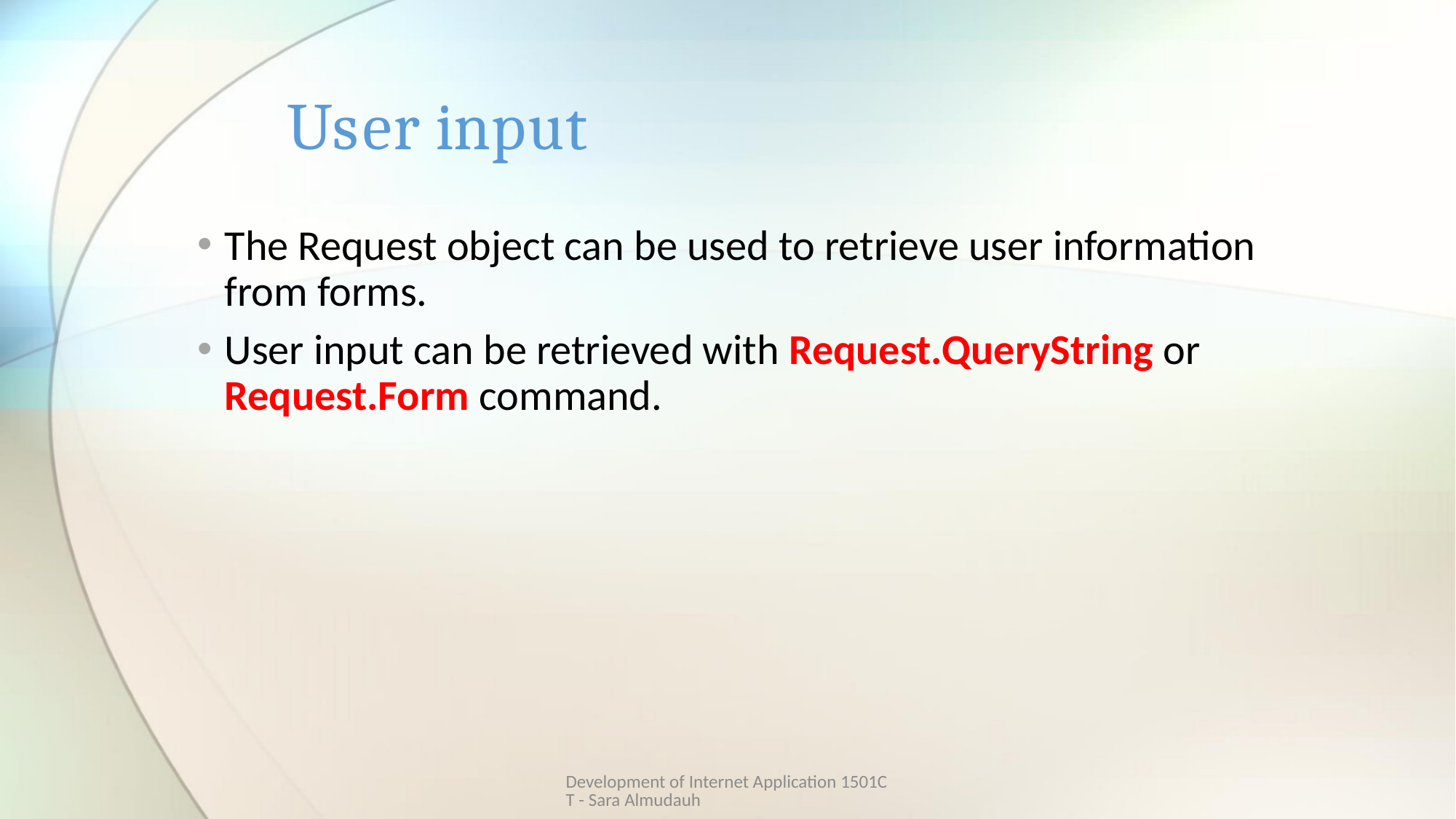

# User input
The Request object can be used to retrieve user information from forms.
User input can be retrieved with Request.QueryString or Request.Form command.

Development of Internet Application 1501CT - Sara Almudauh